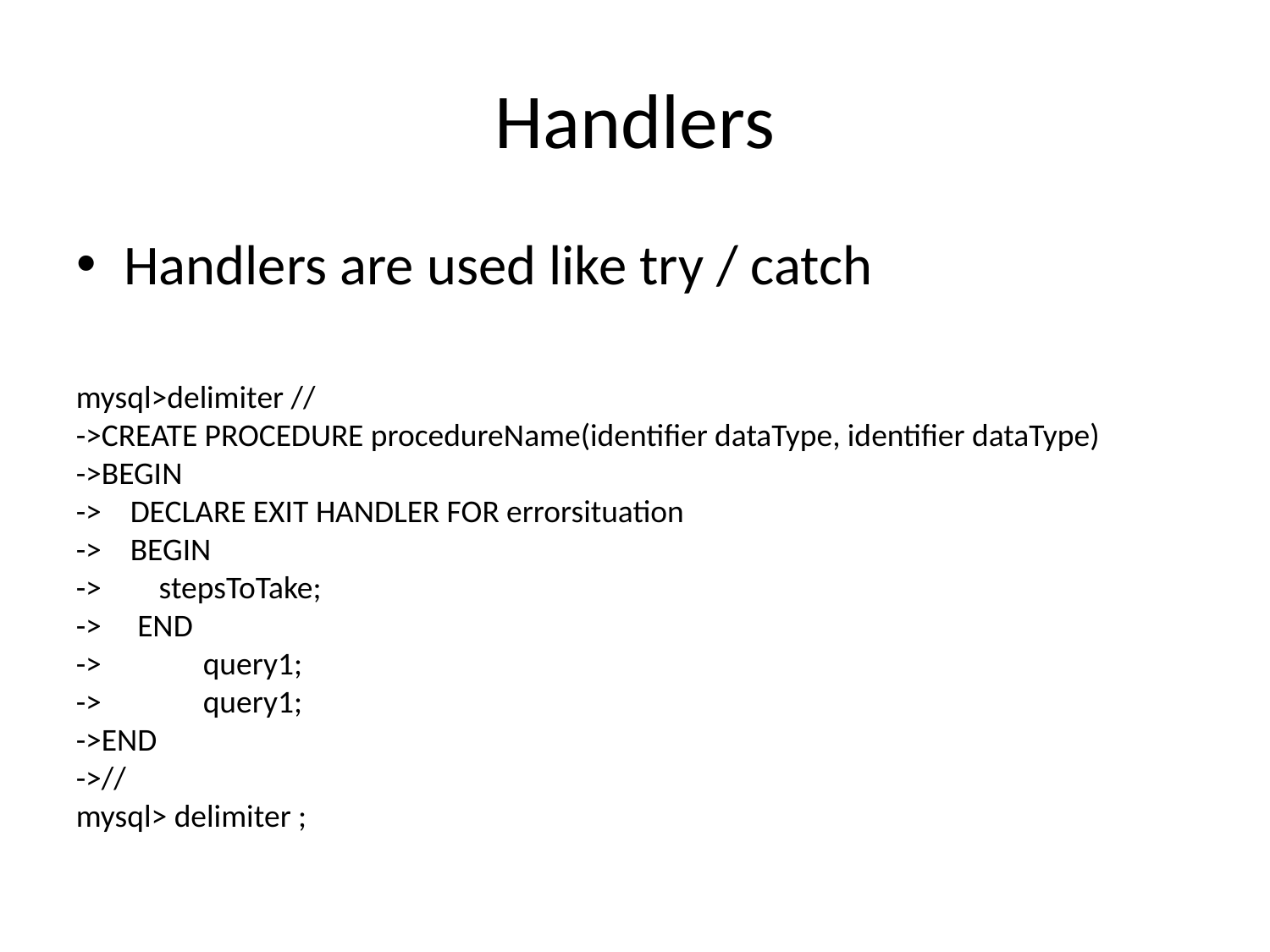

# Handlers
Handlers are used like try / catch
mysql>delimiter //
->CREATE PROCEDURE procedureName(identifier dataType, identifier dataType)
->BEGIN
->    DECLARE EXIT HANDLER FOR errorsituation
->    BEGIN
->        stepsToTake;
->     END
-> 	query1;
->	query1;
->END
->//
mysql> delimiter ;